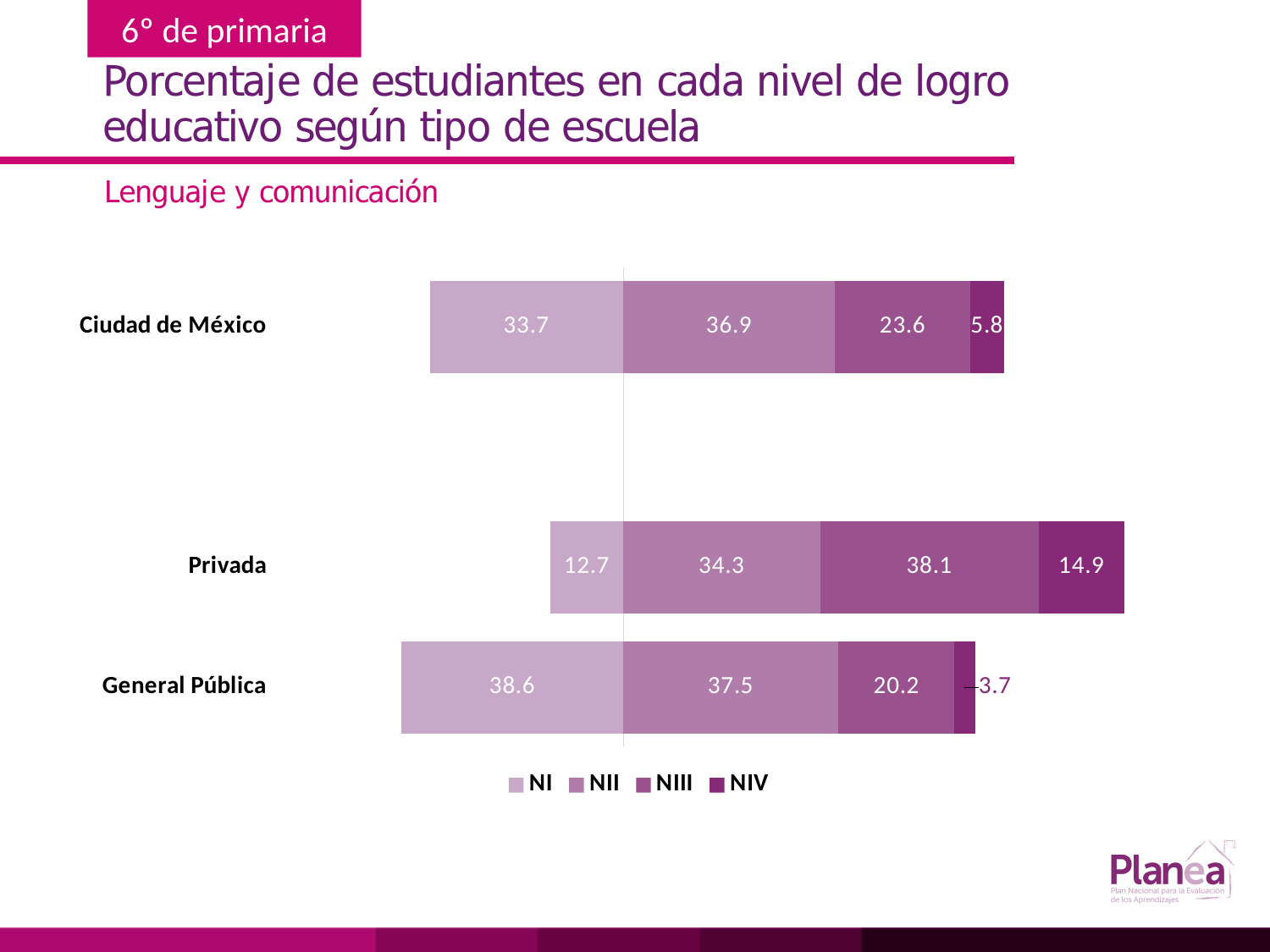

# Porcentaje de estudiantes en cada nivel de logro educativo según tipo de escuela

Lenguaje y comunicación

### Chart

| Category |  |  |  |  |
|---|---|---|---|---|
| General Pública | -38.6 | 37.5 | 20.2 | 3.7 |
| Privada | -12.7 | 34.3 | 38.1 | 14.9 |
|  | None | None | None | None |
| Ciudad de México | -33.7 | 36.9 | 23.6 | 5.8 |